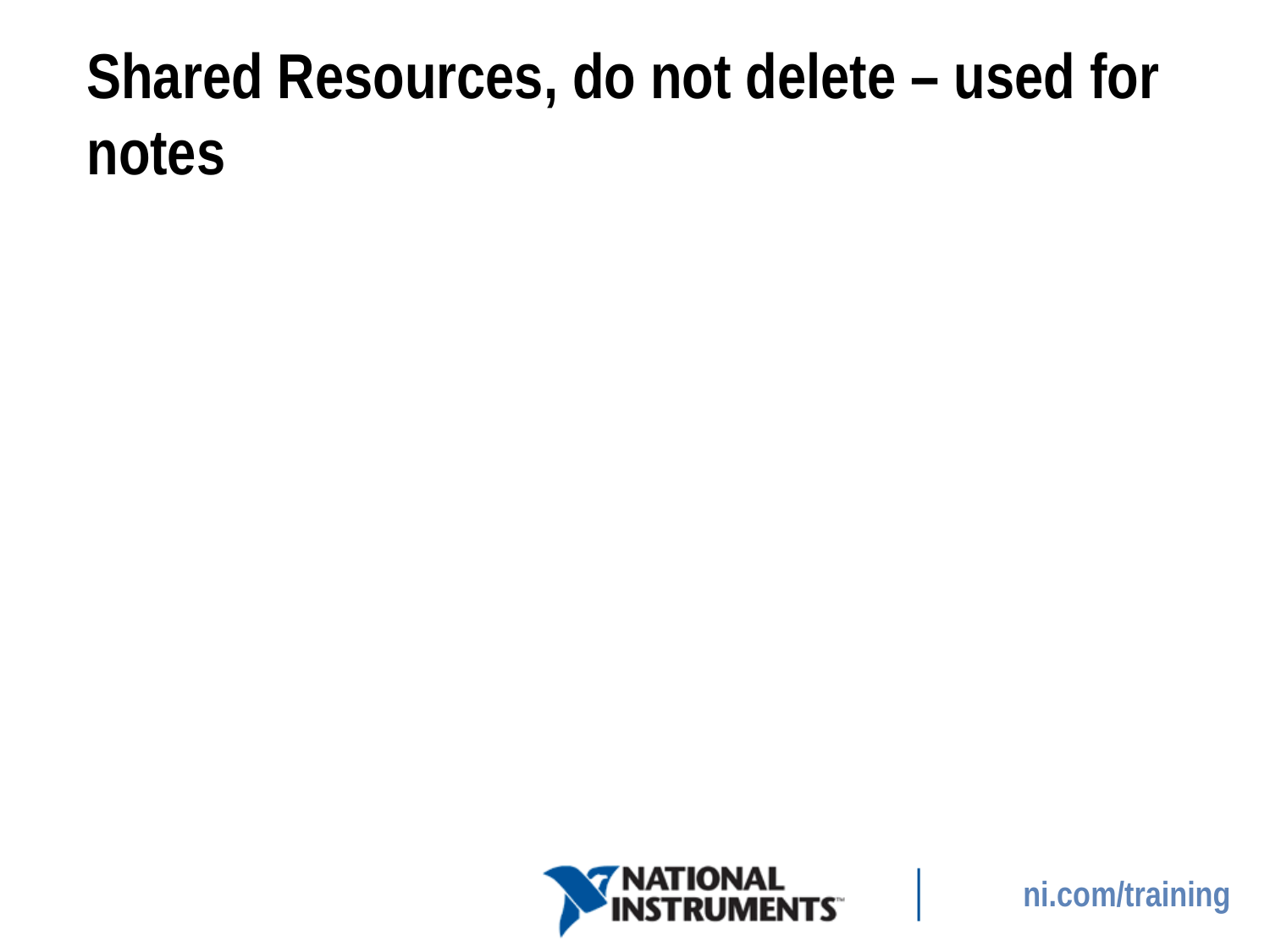

# Shared Resources, do not delete – used for notes